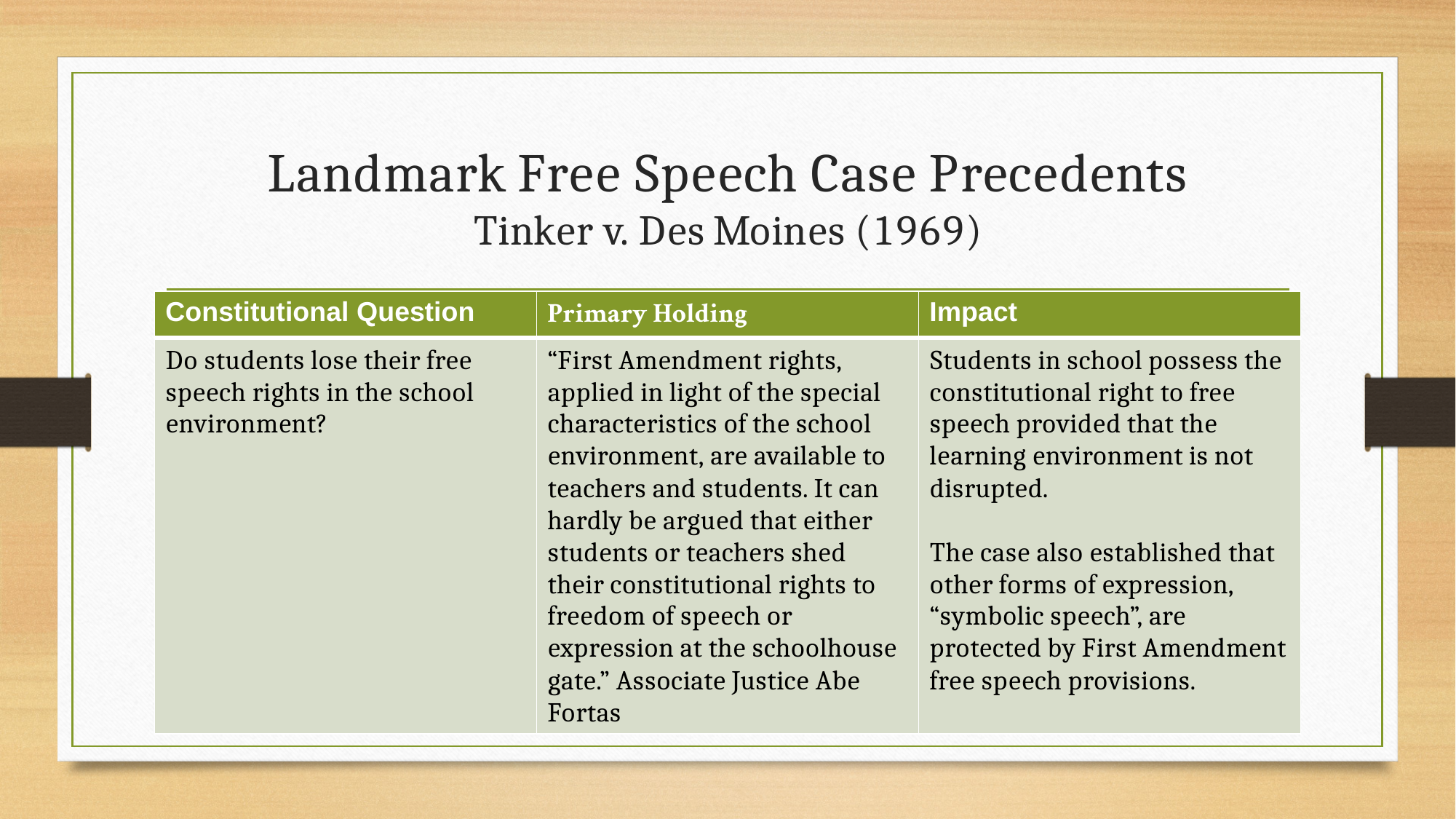

# Landmark Free Speech Case Precedents Tinker v. Des Moines (1969)
| Constitutional Question | Primary Holding | Impact |
| --- | --- | --- |
| Do students lose their free speech rights in the school environment? | “First Amendment rights, applied in light of the special characteristics of the school environment, are available to teachers and students. It can hardly be argued that either students or teachers shed their constitutional rights to freedom of speech or expression at the schoolhouse gate.” Associate Justice Abe Fortas | Students in school possess the constitutional right to free speech provided that the learning environment is not disrupted. The case also established that other forms of expression, “symbolic speech”, are protected by First Amendment free speech provisions. |